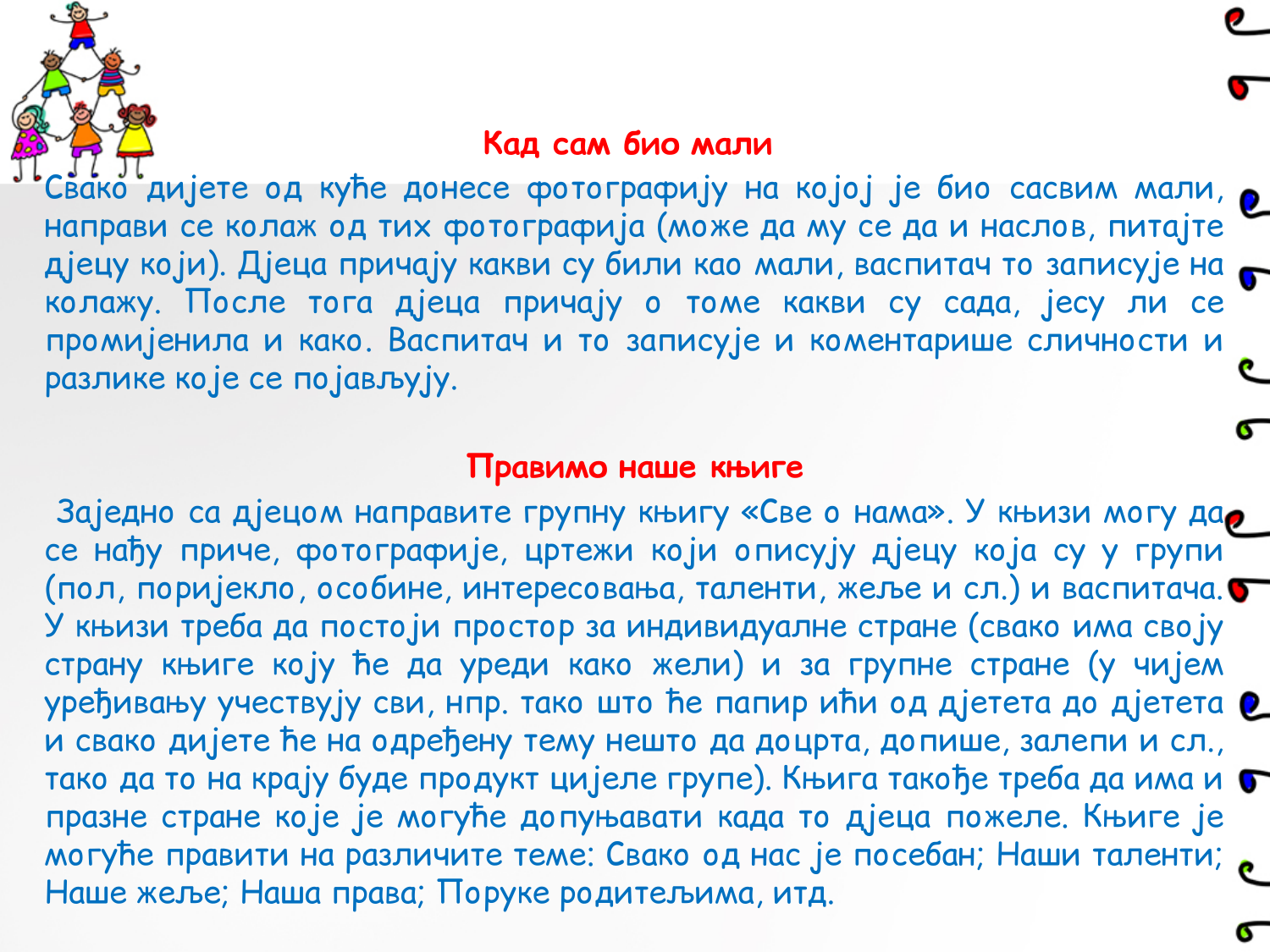

Кад сам био мали
Свако дијете од куће донесе фотографију на којој је био сасвим мали, направи се колаж од тих фотографија (може да му се да и наслов, питајте дјецу који). Дјеца причају какви су били као мали, васпитач то записује на колажу. После тога дјеца причају о томе какви су сада, јесу ли се промијенила и како. Васпитач и то записује и коментарише сличности и разлике које се појављују.

Правимо наше књиге
 Заједно са дјецом направите групну књигу «Све о нама». У књизи могу да се нађу приче, фотографије, цртежи који описују дјецу која су у групи (пол, поријекло, особине, интересовања, таленти, жеље и сл.) и васпитача. У књизи треба да постоји простор за индивидуалне стране (свако има своју страну књиге коју ће да уреди како жели) и за групне стране (у чијем уређивању учествују сви, нпр. тако што ће папир ићи од дјетета до дјетета и свако дијете ће на одређену тему нешто да доцрта, допише, залепи и сл., тако да то на крају буде продукт цијеле групе). Књига такође треба да има и празне стране које је могуће допуњавати када то дјеца пожеле. Књиге је могуће правити на различите теме: Свако од нас је посебан; Наши таленти; Наше жеље; Наша права; Поруке родитељима, итд.